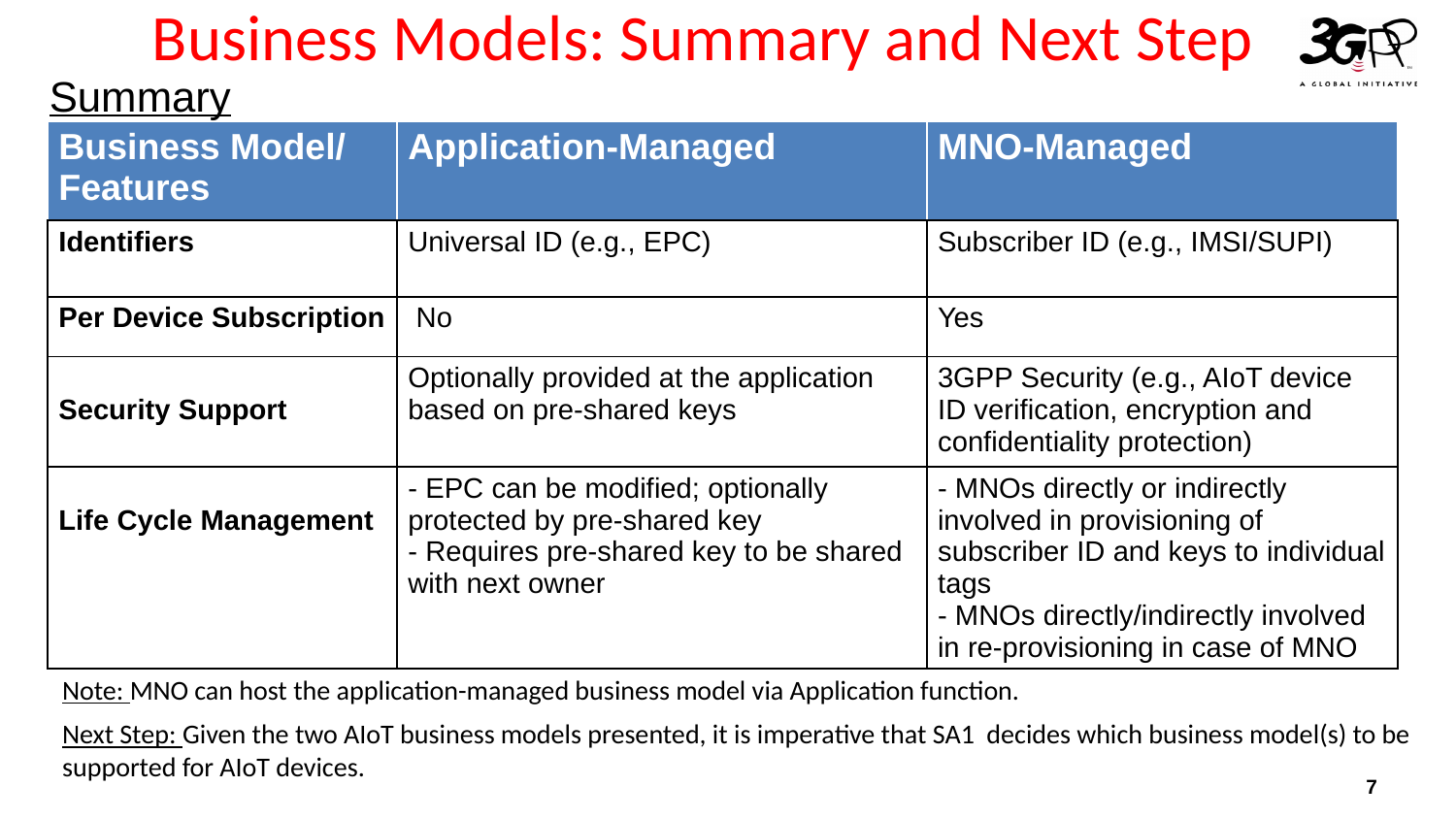

# Business Models: Summary and Next Step
Summary
| Business Model/ Features | Application-Managed | MNO-Managed |
| --- | --- | --- |
| Identifiers | Universal ID (e.g., EPC) | Subscriber ID (e.g., IMSI/SUPI) |
| Per Device Subscription | No | Yes |
| Security Support | Optionally provided at the application based on pre-shared keys | 3GPP Security (e.g., AIoT device ID verification, encryption and confidentiality protection) |
| Life Cycle Management | - EPC can be modified; optionally protected by pre-shared key - Requires pre-shared key to be shared with next owner | - MNOs directly or indirectly involved in provisioning of subscriber ID and keys to individual tags - MNOs directly/indirectly involved in re-provisioning in case of MNO |
Note: MNO can host the application-managed business model via Application function.
Next Step: Given the two AIoT business models presented, it is imperative that SA1  decides which business model(s) to be supported for AIoT devices.